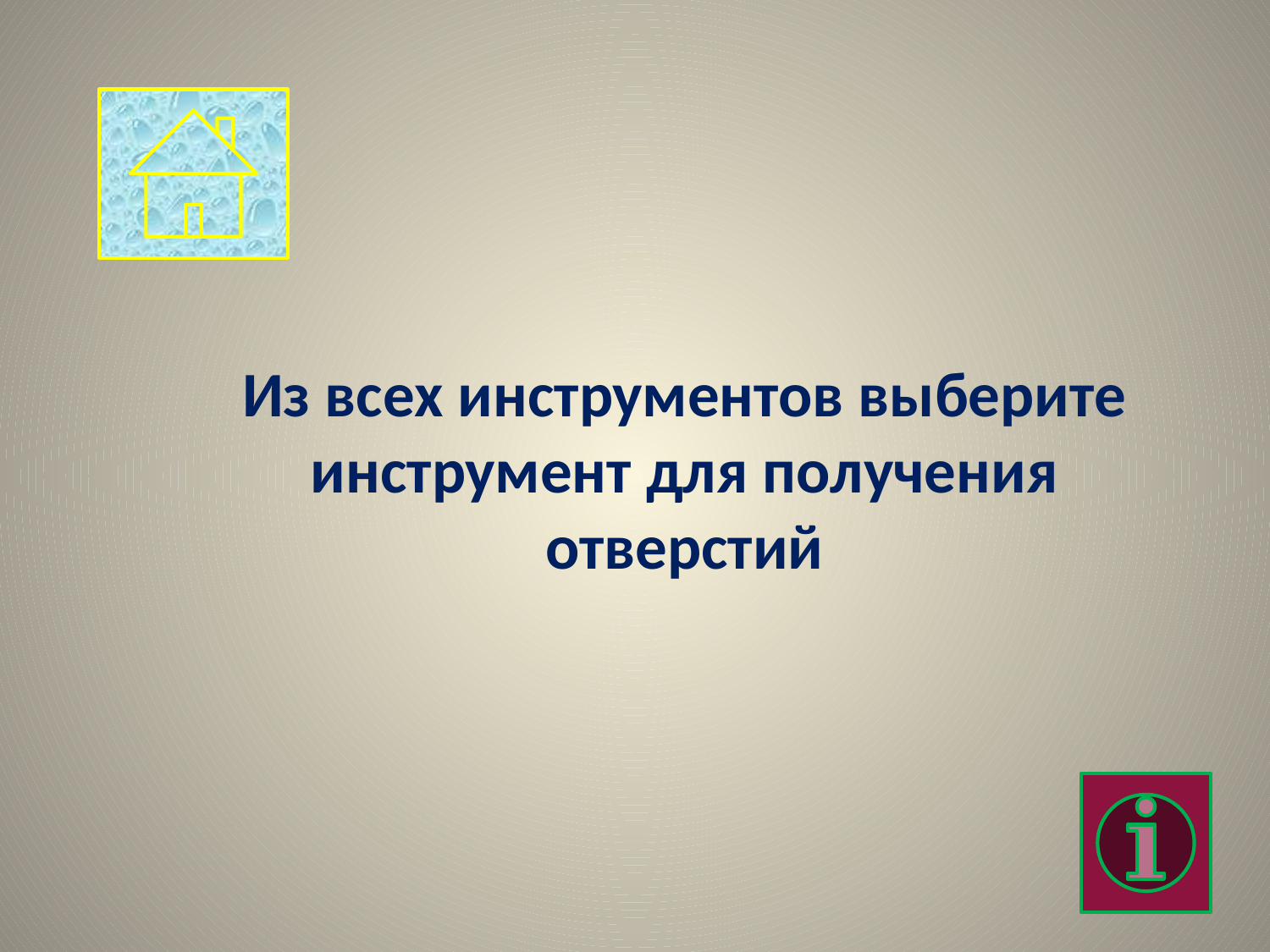

Из всех инструментов выберите инструмент для получения отверстий